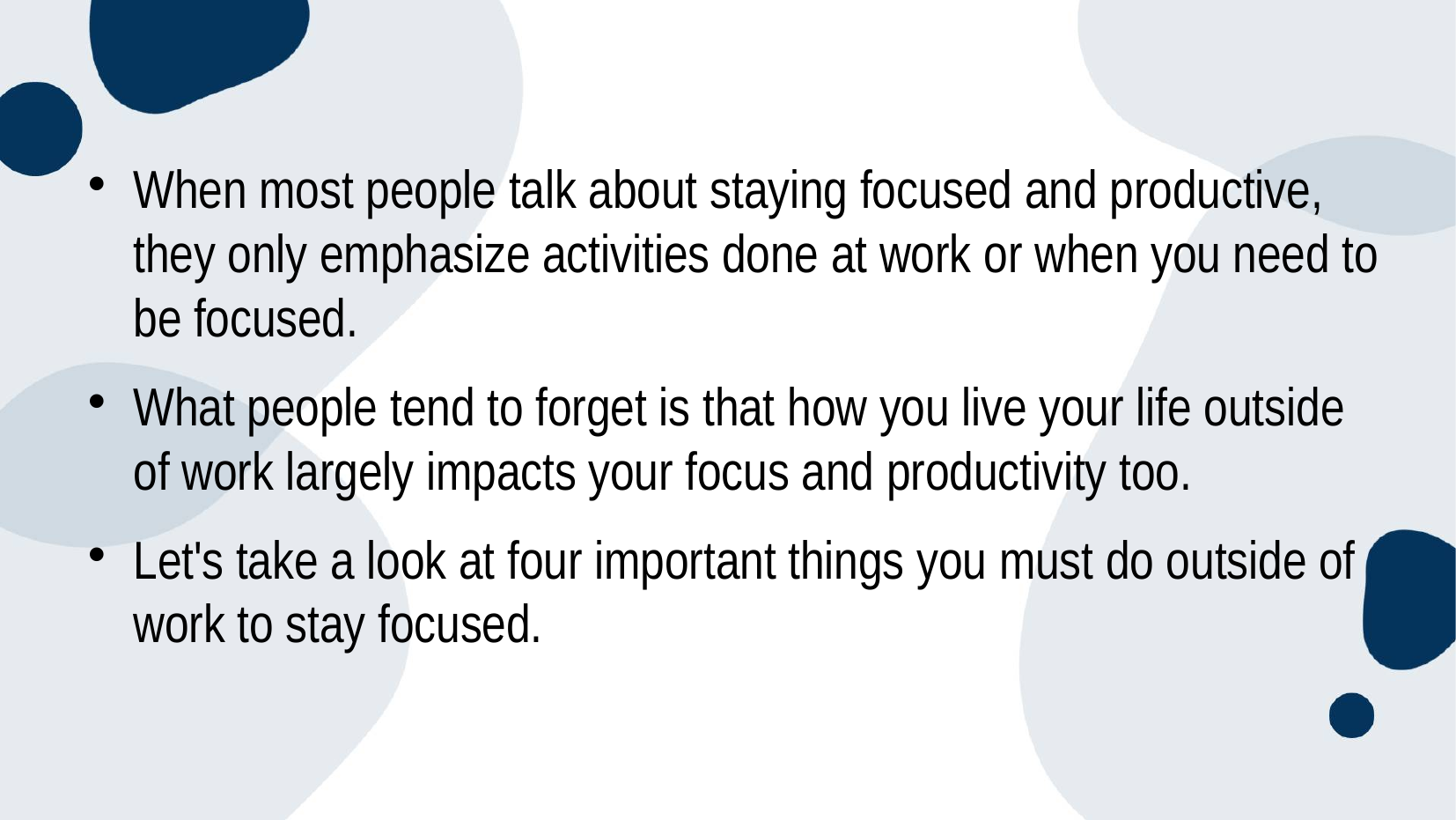

When most people talk about staying focused and productive, they only emphasize activities done at work or when you need to be focused.
What people tend to forget is that how you live your life outside of work largely impacts your focus and productivity too.
Let's take a look at four important things you must do outside of work to stay focused.